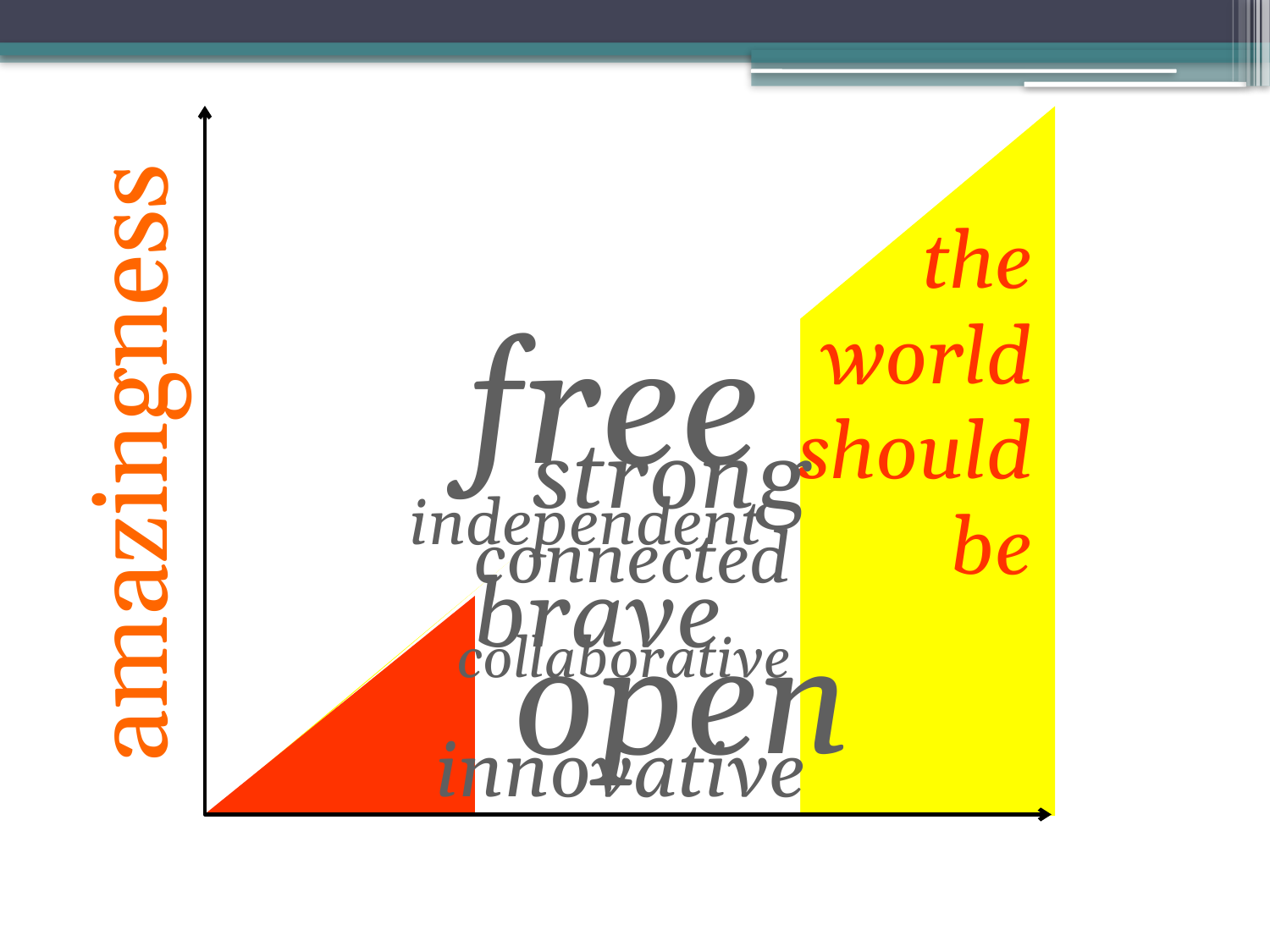

the world
should be
free

amazingness
strong
independent
connected
brave
open

collaborative
innovative